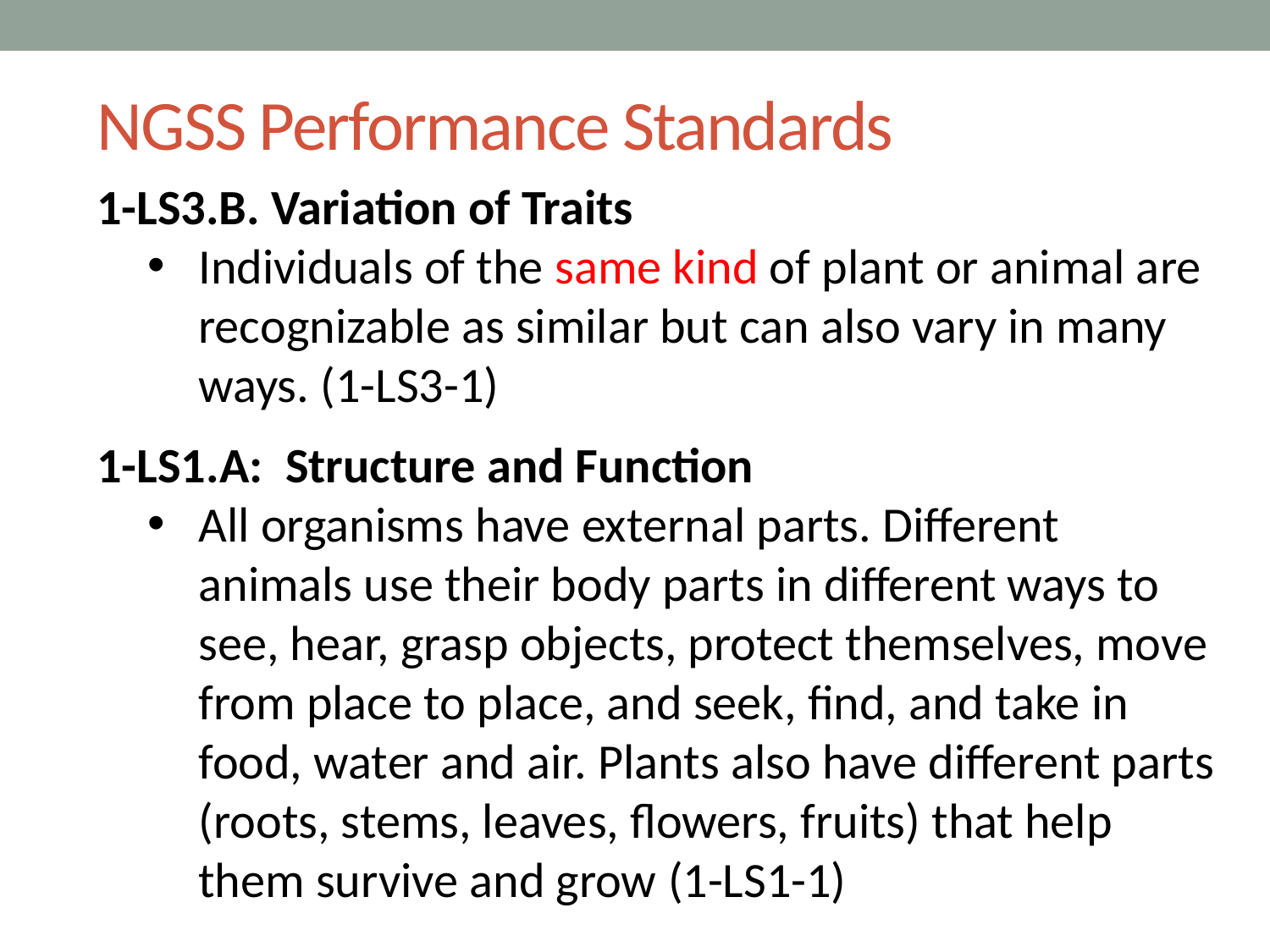

# NGSS Performance Standards
1-LS3.B. Variation of Traits
Individuals of the same kind of plant or animal are recognizable as similar but can also vary in many ways. (1-LS3-1)
1-LS1.A:  Structure and Function
All organisms have external parts. Different animals use their body parts in different ways to see, hear, grasp objects, protect themselves, move from place to place, and seek, find, and take in food, water and air. Plants also have different parts (roots, stems, leaves, flowers, fruits) that help them survive and grow (1-LS1-1)